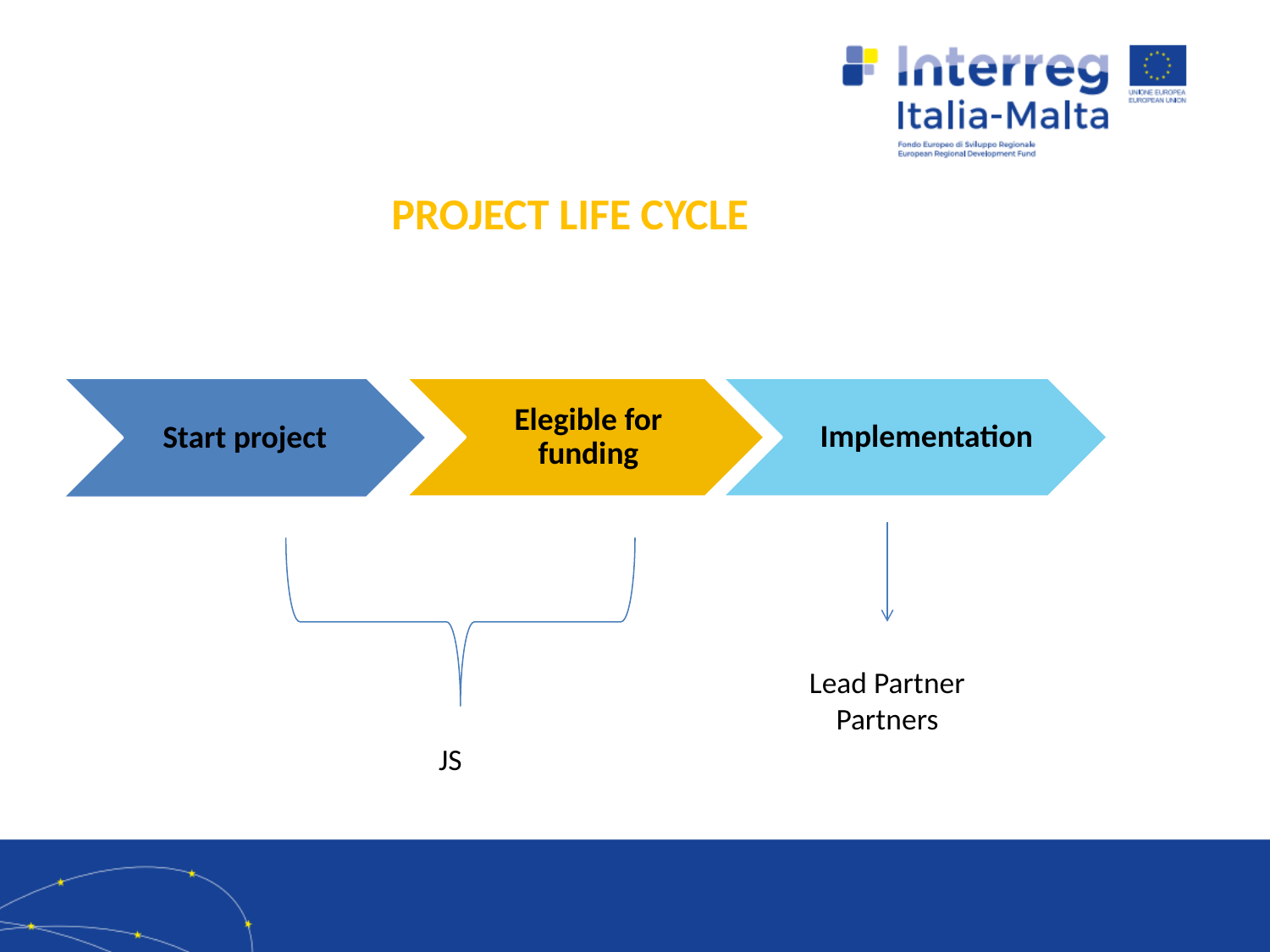

PROJECT LIFE CYCLE

Start project

Elegible for funding

Implementation

Lead Partner
Partners
JS